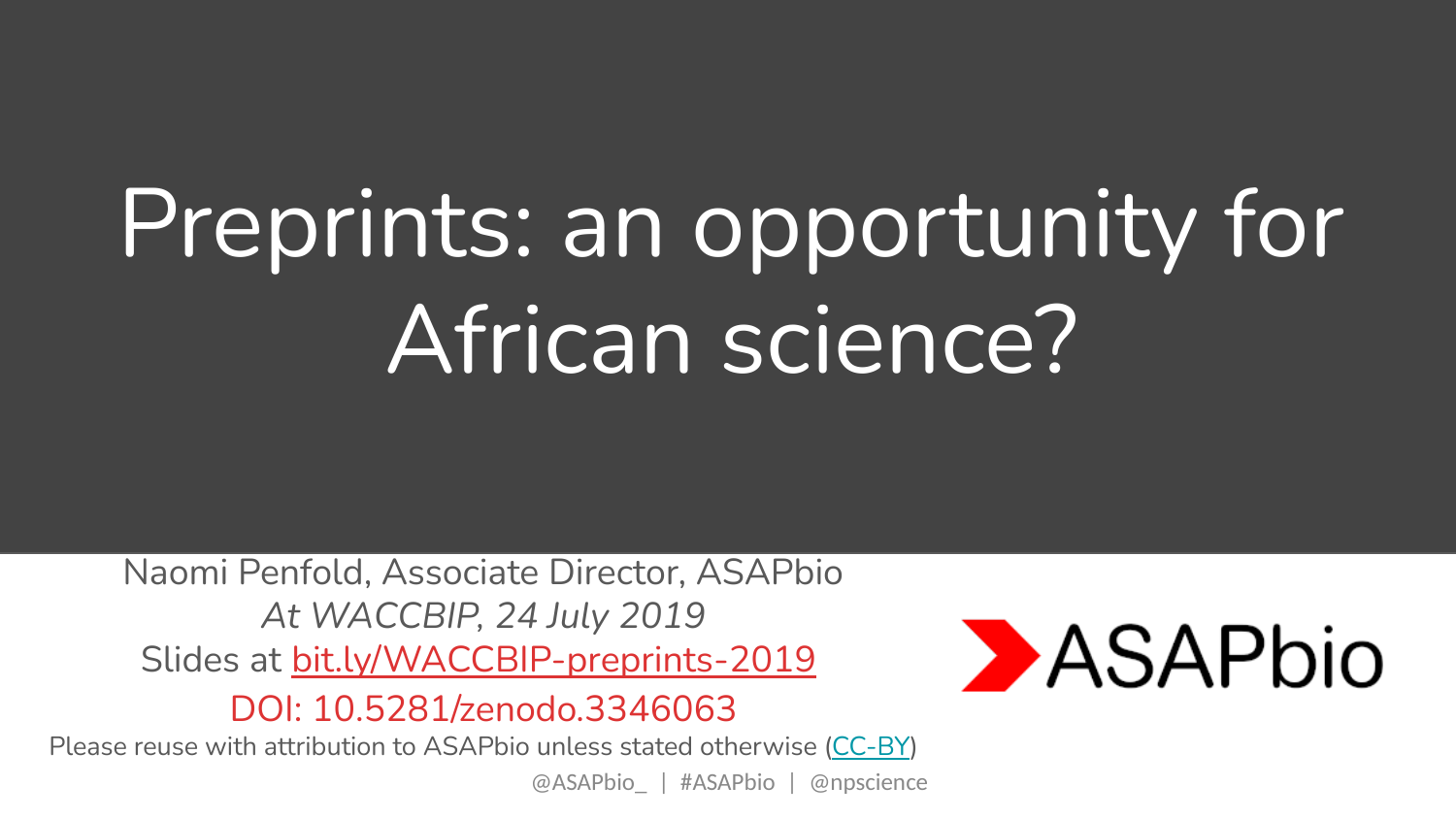

# Preprints: an opportunity for African science?
Naomi Penfold, Associate Director, ASAPbio
At WACCBIP, 24 July 2019
Slides at bit.ly/WACCBIP-preprints-2019
DOI: 10.5281/zenodo.3346063
Please reuse with attribution to ASAPbio unless stated otherwise (CC-BY)